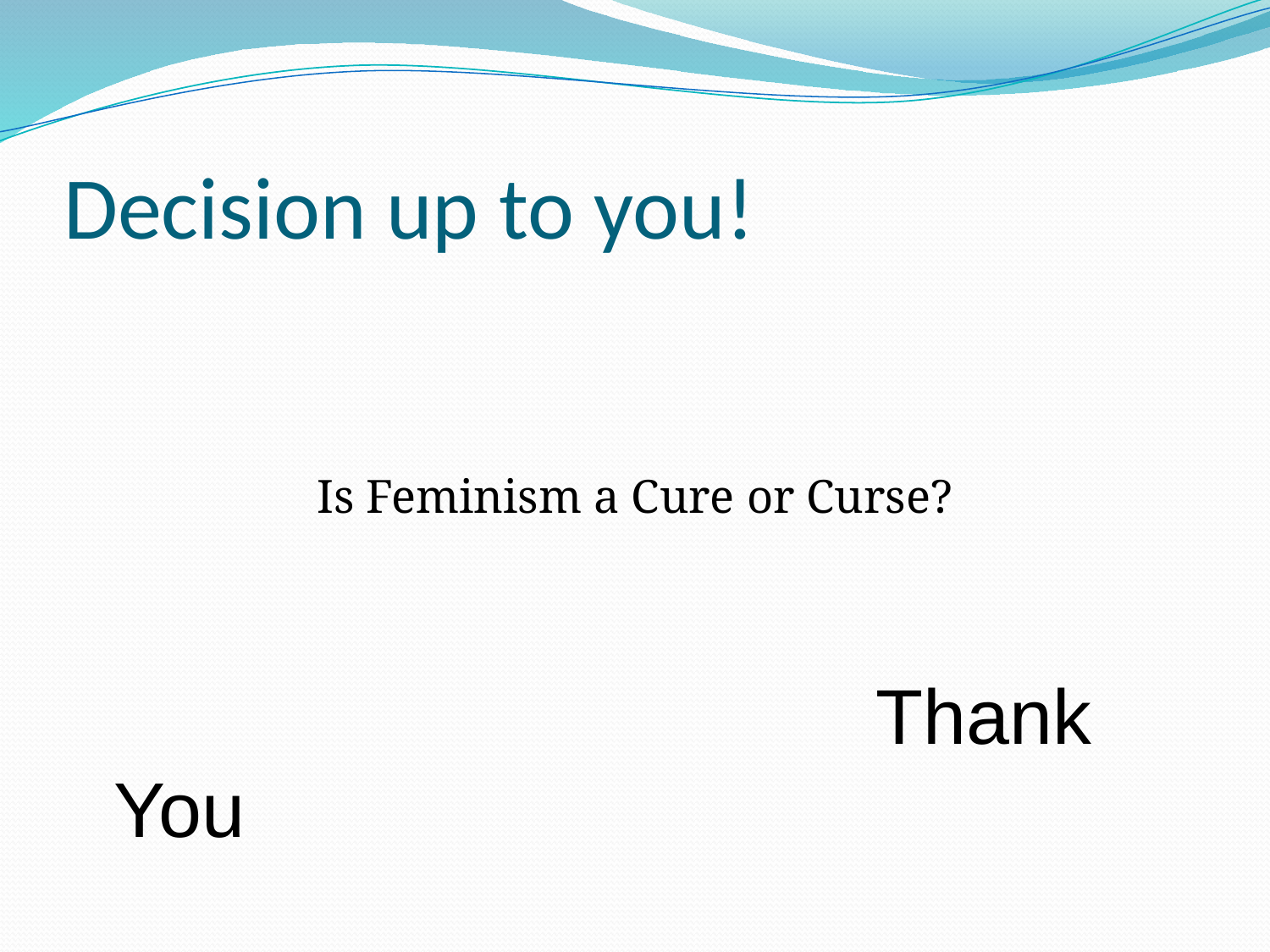

# Decision up to you!

Is Feminism a Cure or Curse?

							Thank You